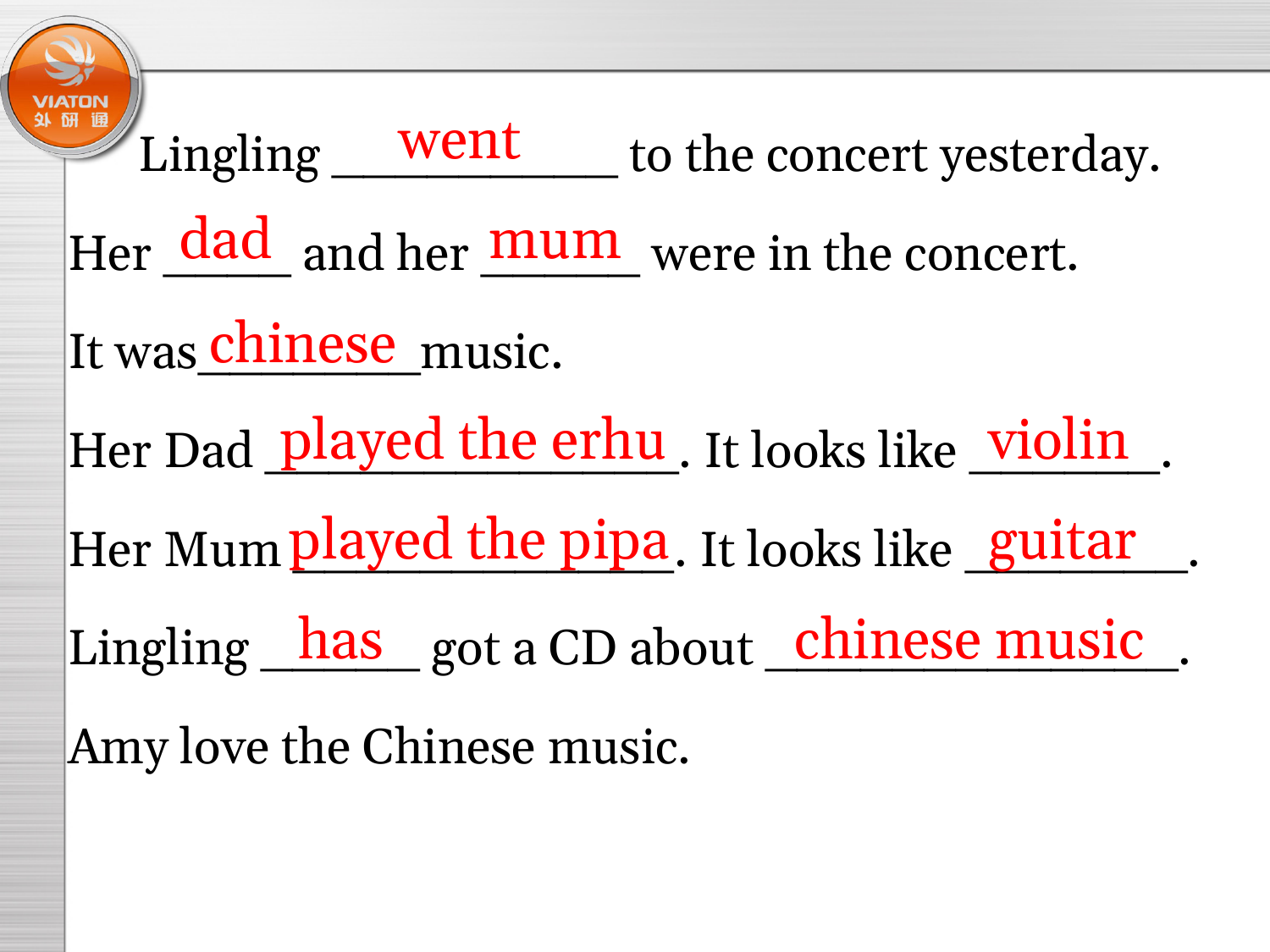

Lingling _________ to the concert yesterday.
Her ____ and her _____ were in the concert.
It was_______music.
Her Dad _____________. It looks like ______.
Her Mum ____________. It looks like _______.
Lingling _____ got a CD about _____________.
Amy love the Chinese music.

went
dad
mum
chinese
played the erhu
violin
played the pipa
guitar
has
chinese music